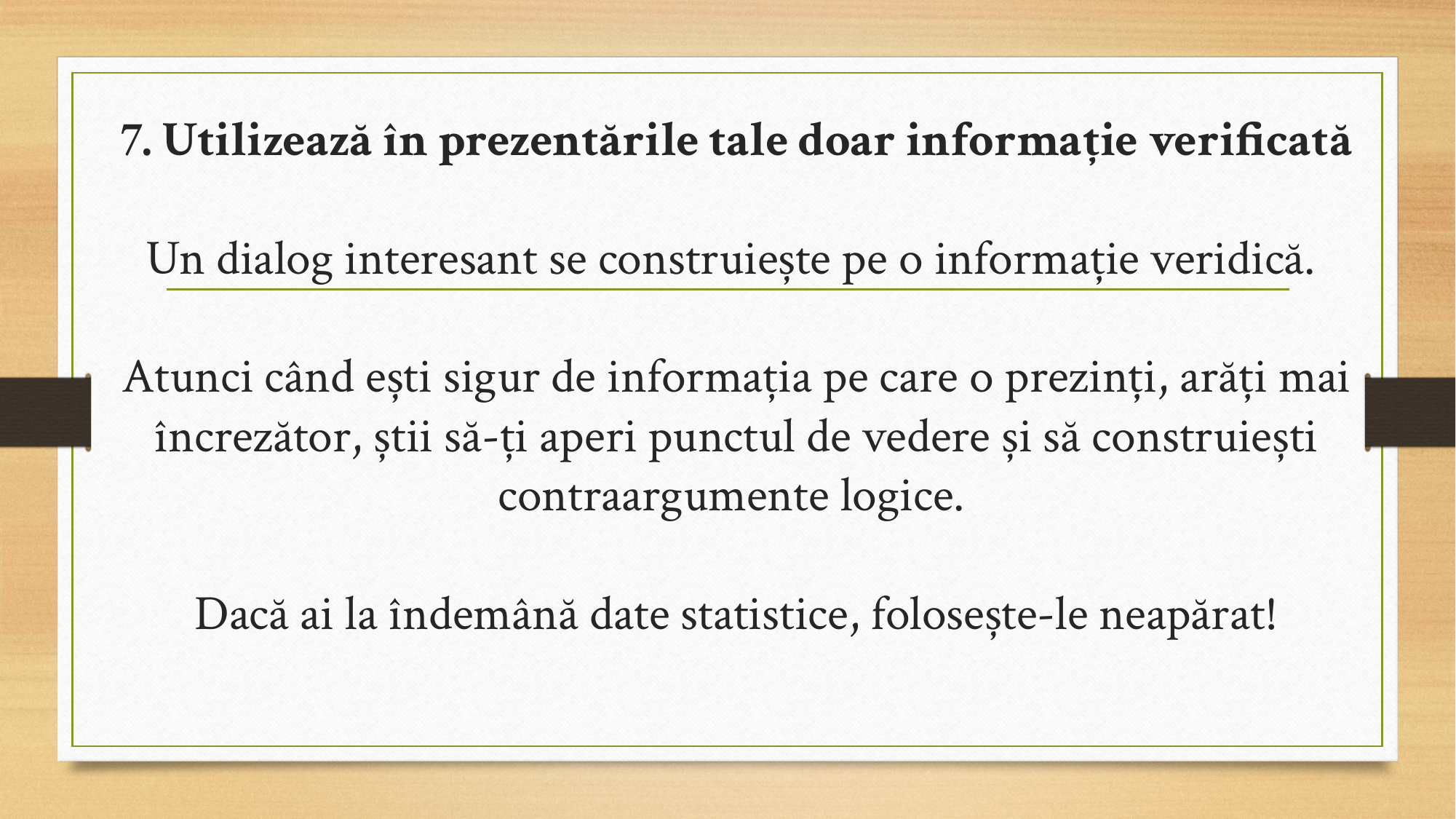

# 7. Utilizează în prezentările tale doar informație verificată Un dialog interesant se construiește pe o informație veridică. Atunci când ești sigur de informația pe care o prezinți, arăți mai încrezător, știi să-ți aperi punctul de vedere și să construiești contraargumente logice. Dacă ai la îndemână date statistice, folosește-le neapărat!